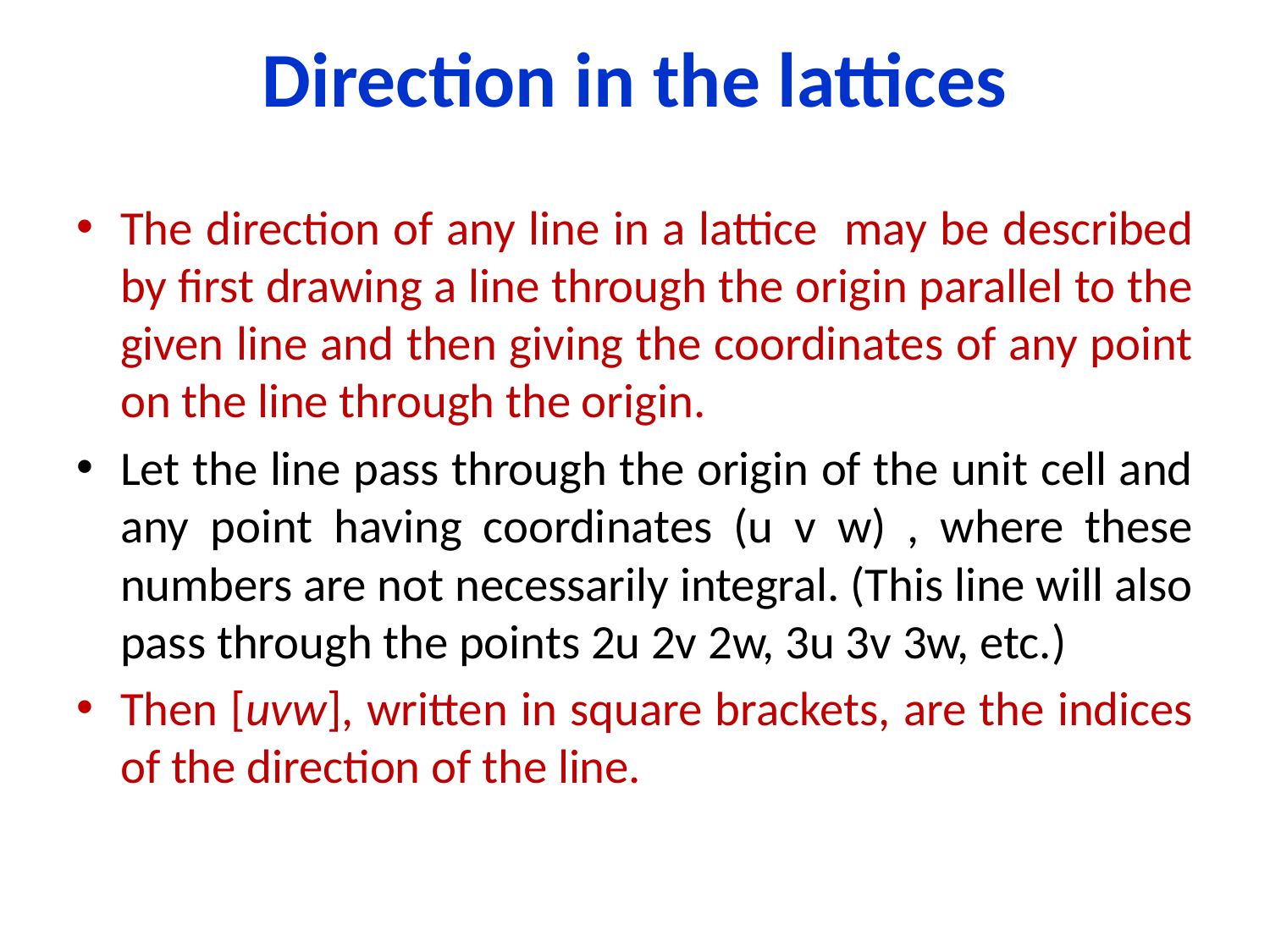

# Direction in the lattices
The direction of any line in a lattice  may be described by first drawing a line through the origin parallel to the given line and then giving the coordinates of any point on the line through the origin.
Let the line pass through the origin of the unit cell and any point having coordinates (u v w) , where these numbers are not necessarily integral. (This line will also pass through the points 2u 2v 2w, 3u 3v 3w, etc.)
Then [uvw], written in square brackets, are the indices of the direction of the line.